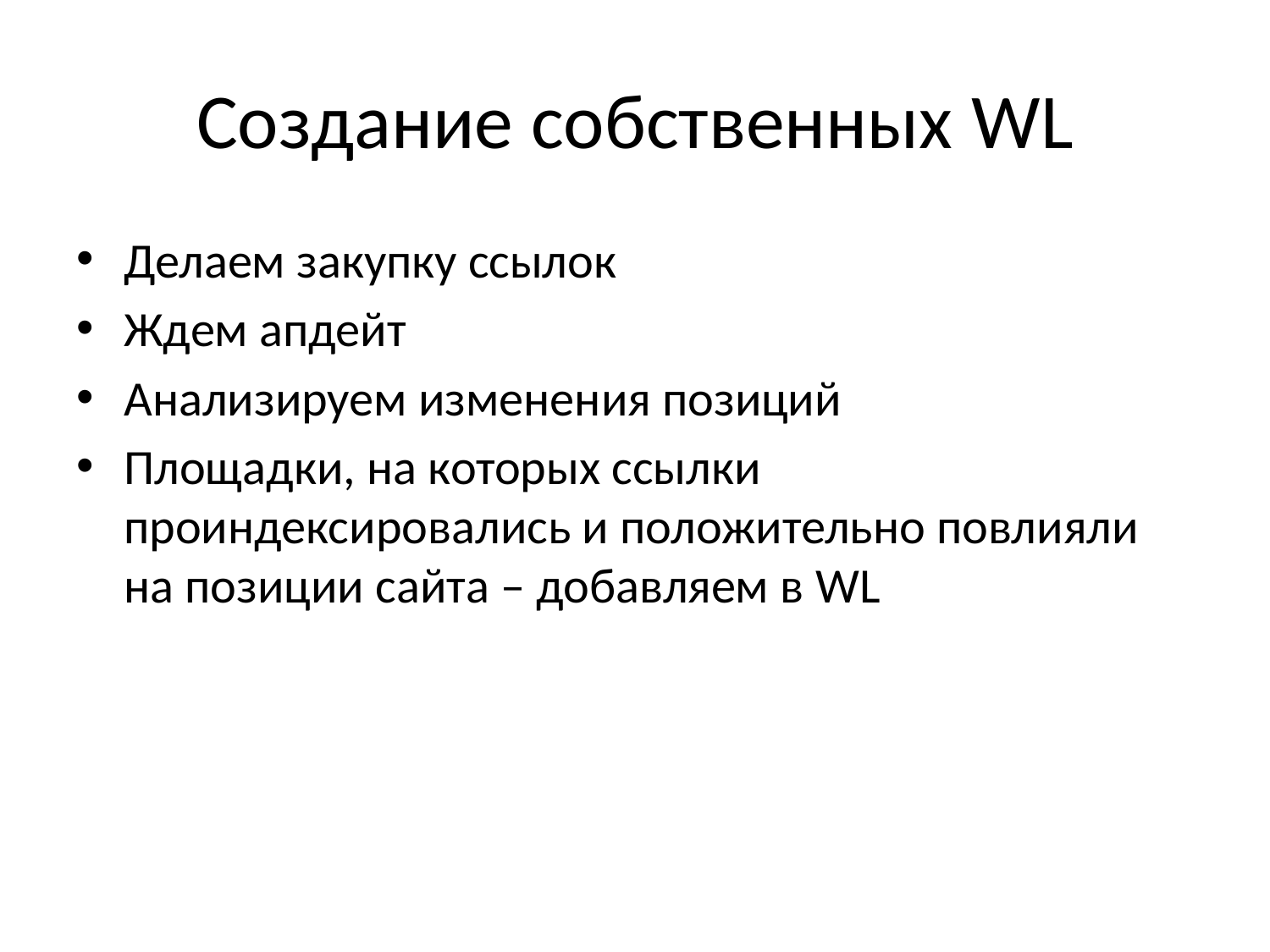

# Создание собственных WL
Делаем закупку ссылок
Ждем апдейт
Анализируем изменения позиций
Площадки, на которых ссылки проиндексировались и положительно повлияли на позиции сайта – добавляем в WL